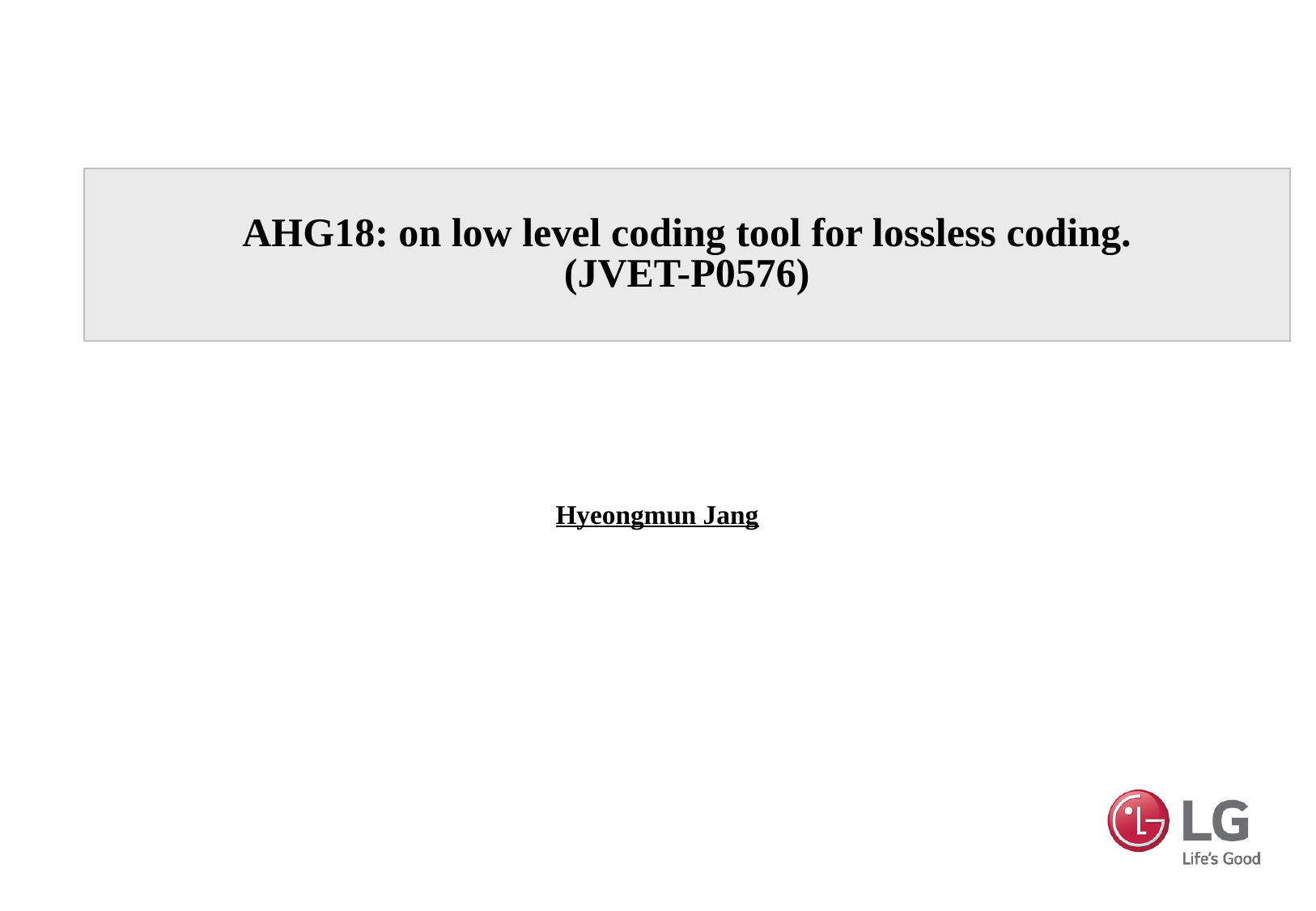

# AHG18: on low level coding tool for lossless coding. (JVET-P0576)
Hyeongmun Jang